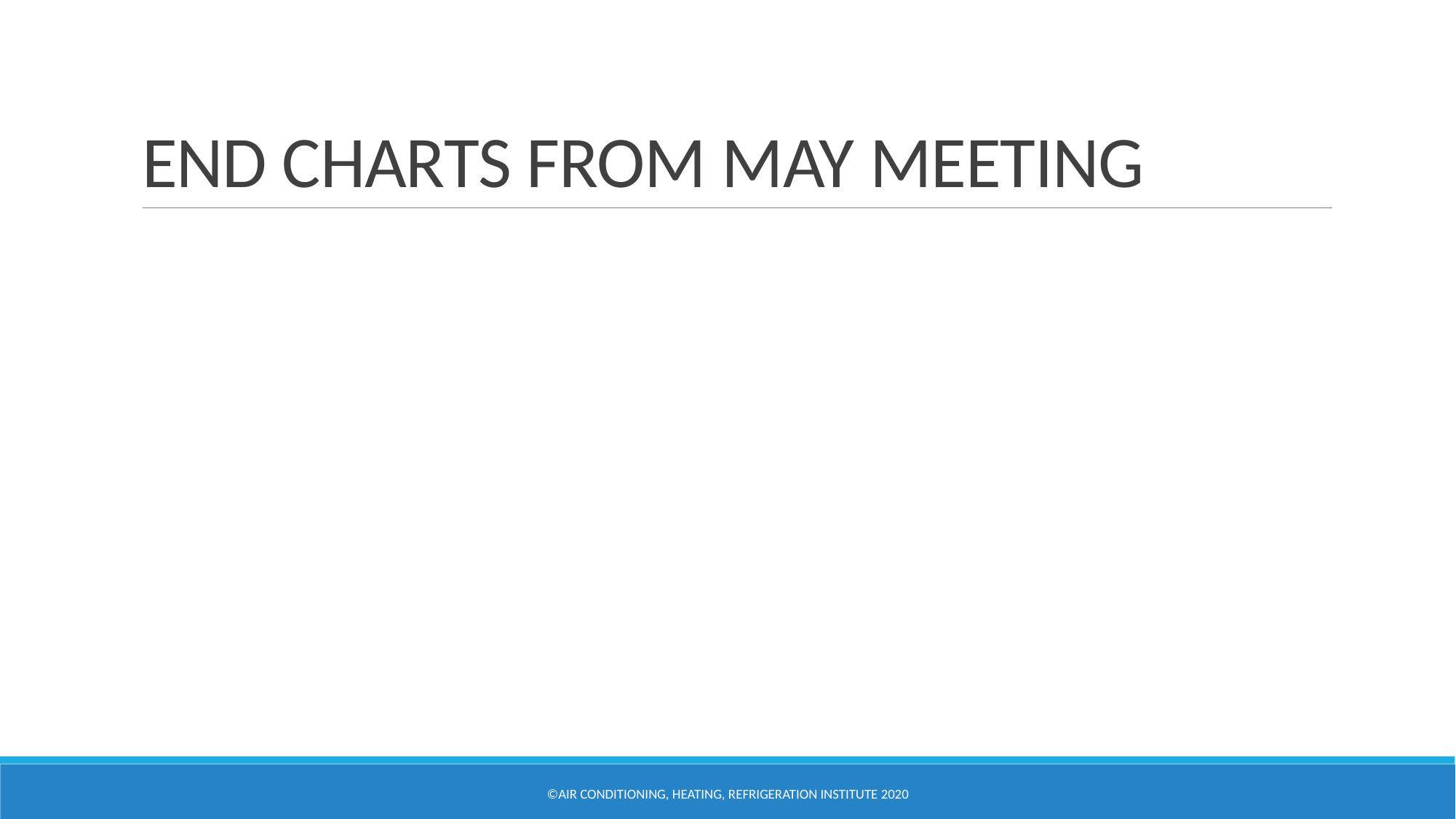

# END CHARTS FROM MAY MEETING

©Air Conditioning, Heating, Refrigeration Institute 2020